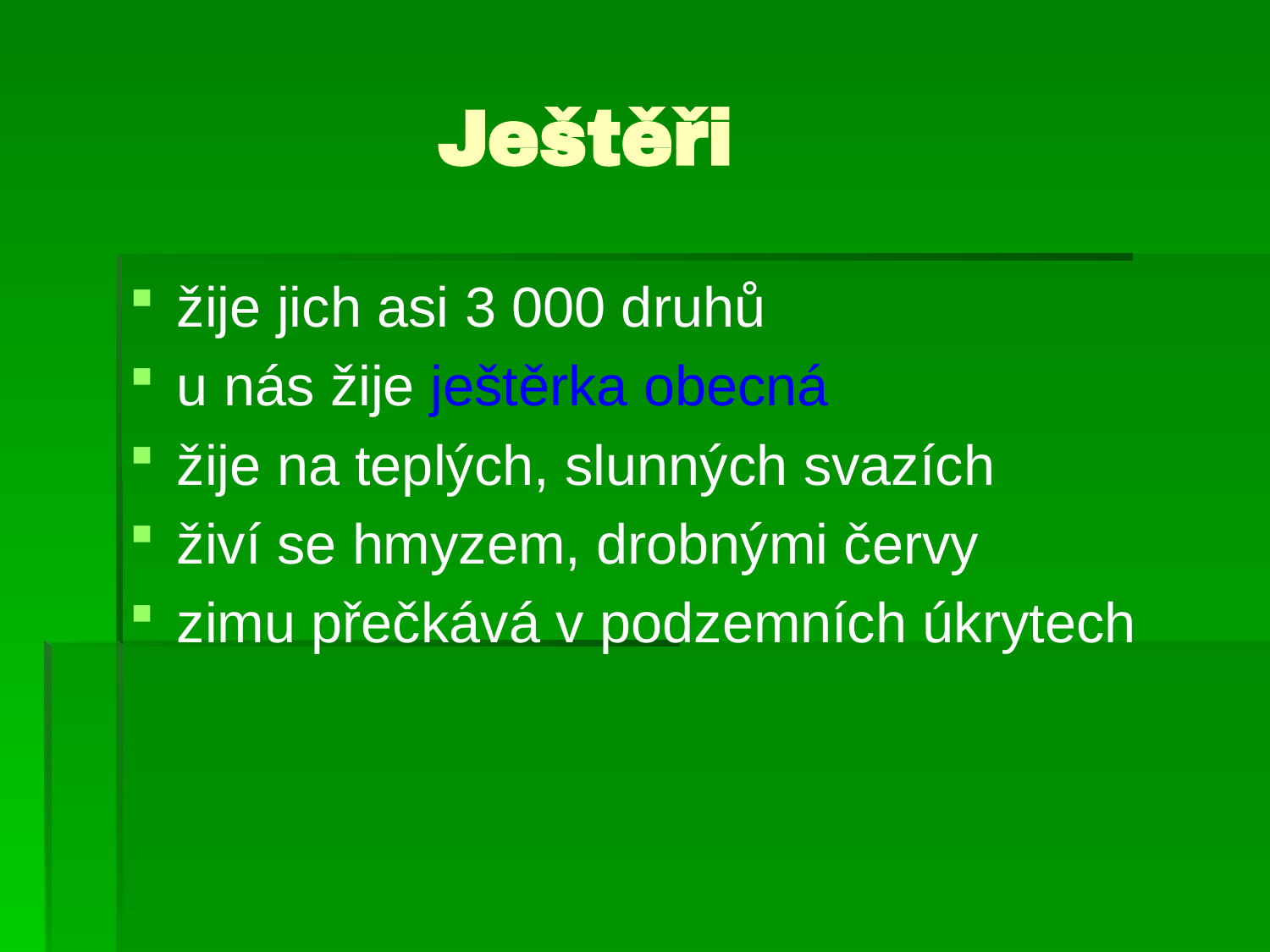

# Ještěři
žije jich asi 3 000 druhů
u nás žije ještěrka obecná
žije na teplých, slunných svazích
živí se hmyzem, drobnými červy
zimu přečkává v podzemních úkrytech